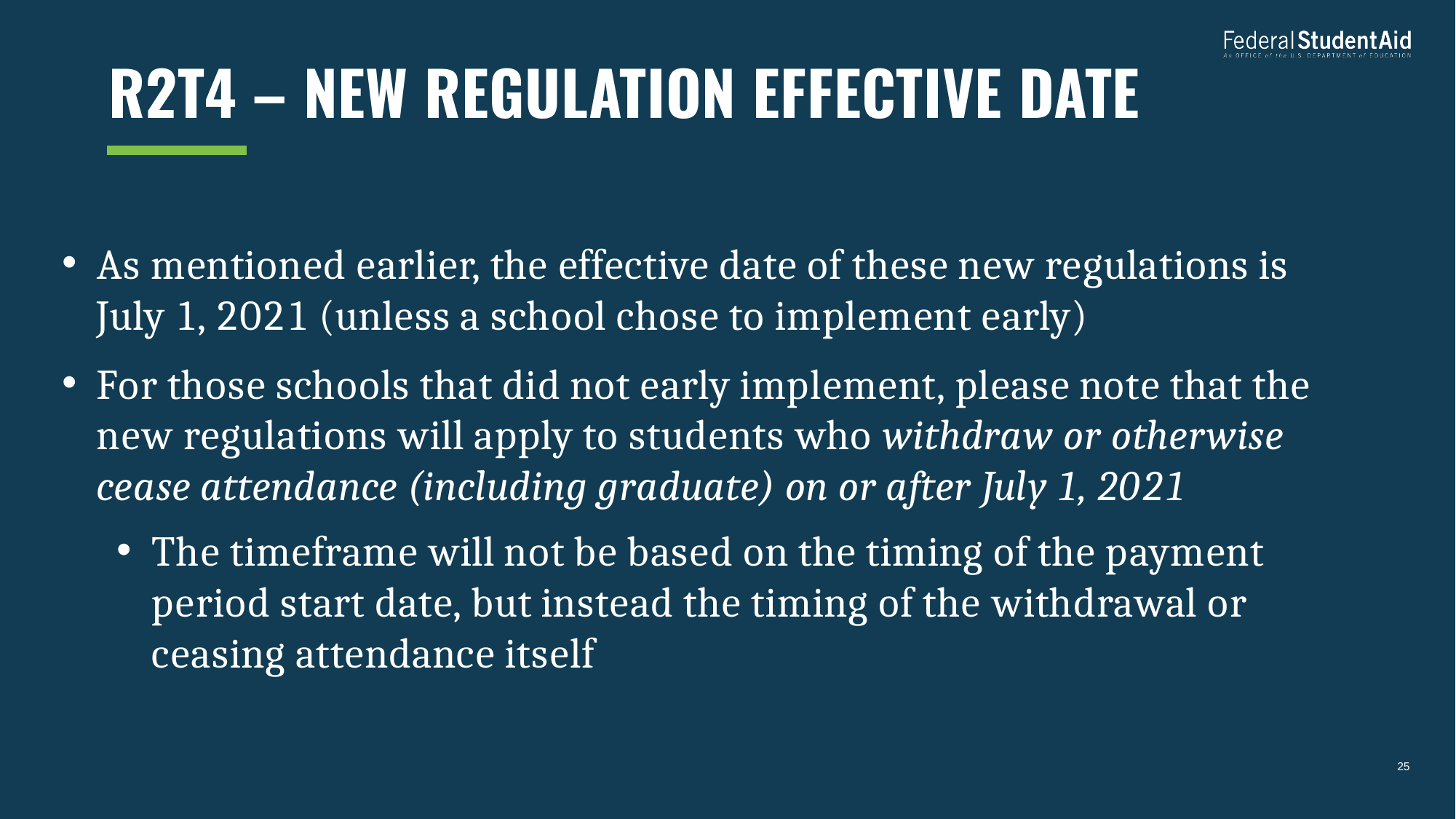

# R2T4 – new regulation effective date
As mentioned earlier, the effective date of these new regulations is July 1, 2021 (unless a school chose to implement early)

For those schools that did not early implement, please note that the new regulations will apply to students who withdraw or otherwise cease attendance (including graduate) on or after July 1, 2021

The timeframe will not be based on the timing of the payment period start date, but instead the timing of the withdrawal or ceasing attendance itself
25